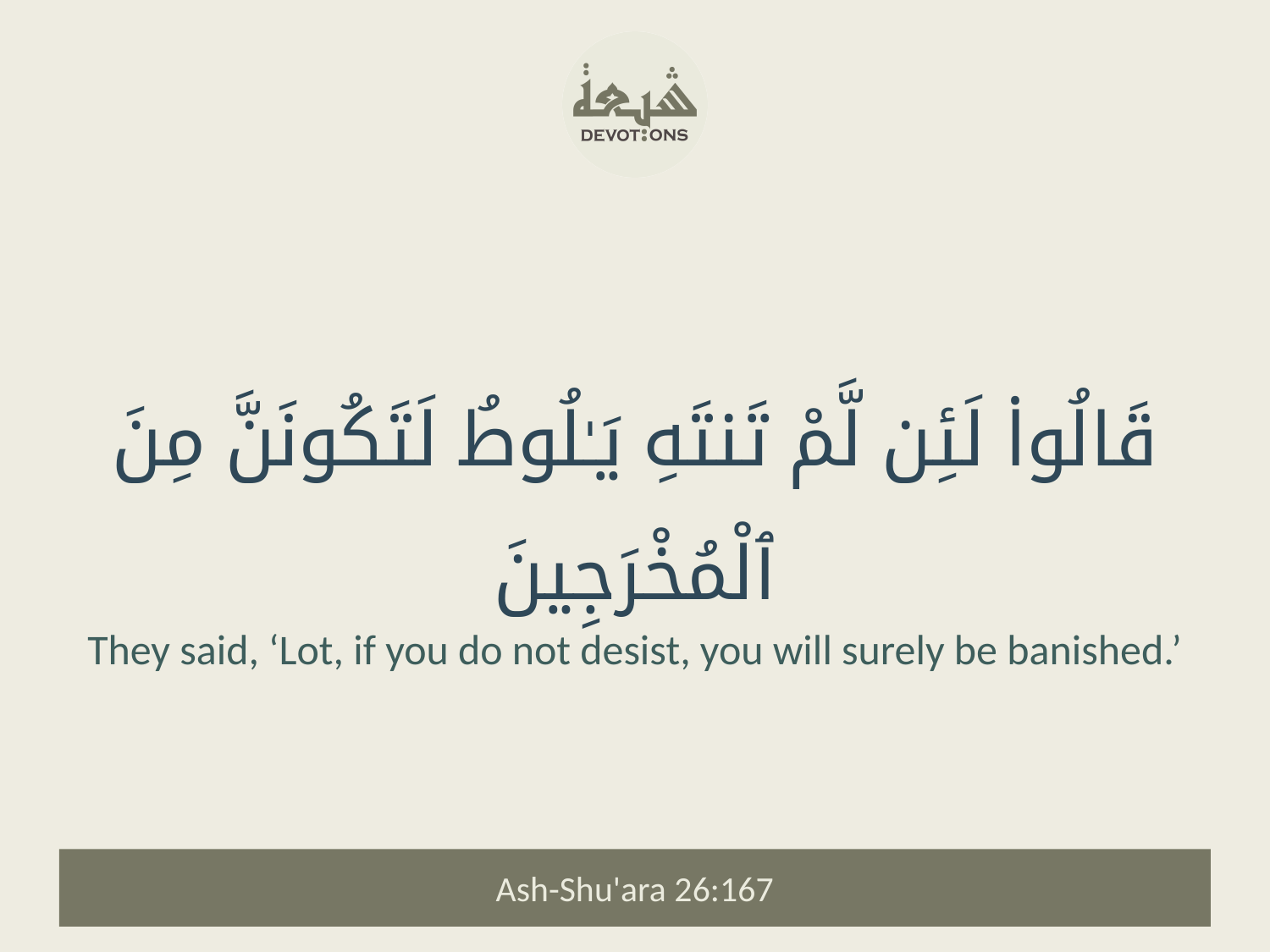

قَالُوا۟ لَئِن لَّمْ تَنتَهِ يَـٰلُوطُ لَتَكُونَنَّ مِنَ ٱلْمُخْرَجِينَ
They said, ‘Lot, if you do not desist, you will surely be banished.’
Ash-Shu'ara 26:167